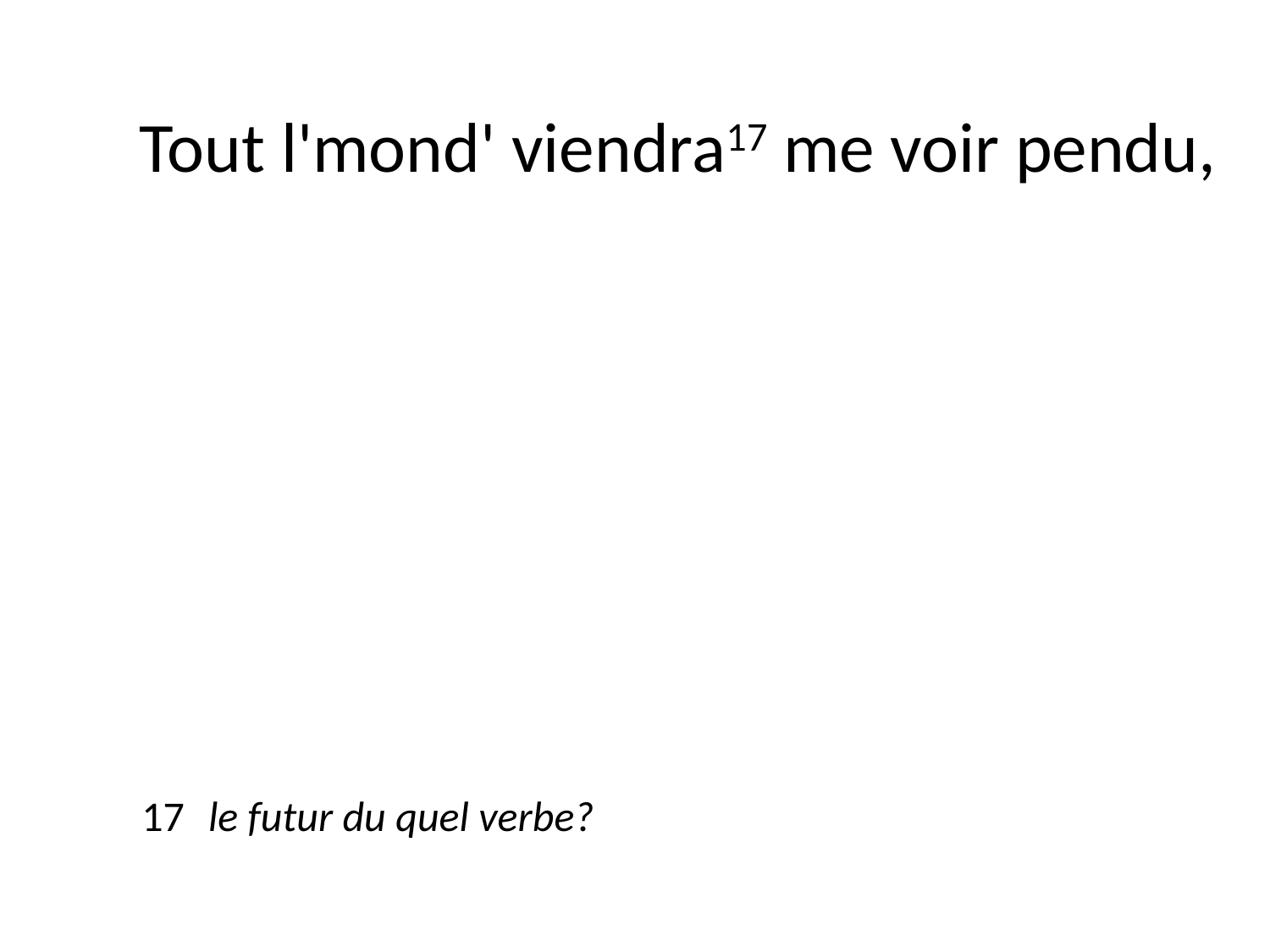

Tout l'mond' viendra17 me voir pendu,
  le futur du quel verbe?